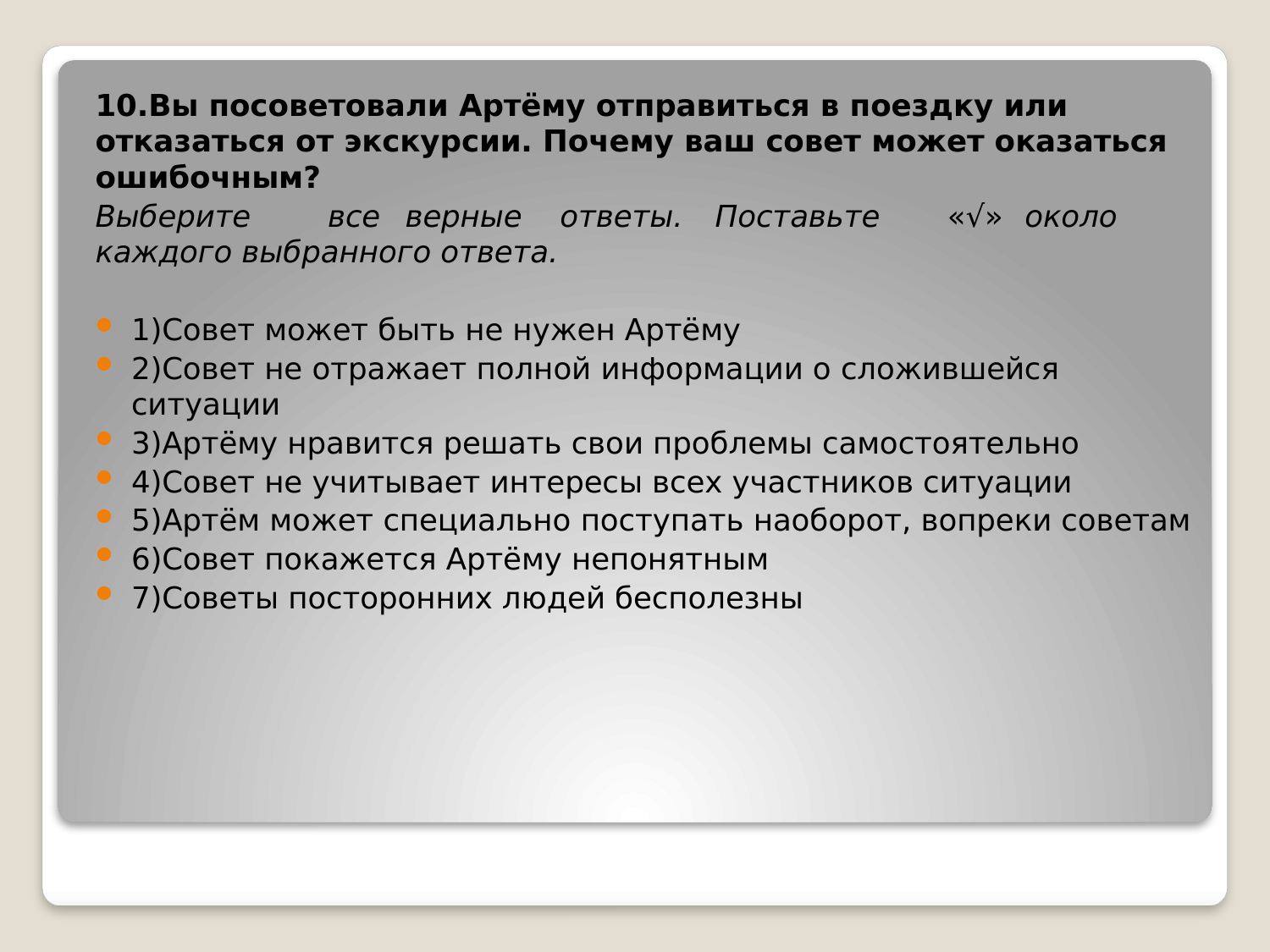

10.Вы посоветовали Артёму отправиться в поездку или отказаться от экскурсии. Почему ваш совет может оказаться ошибочным?
Выберите	все	верные	ответы.	Поставьте	«√»	около	каждого выбранного ответа.

1)Совет может быть не нужен Артёму
2)Совет не отражает полной информации о сложившейся ситуации
3)Артёму нравится решать свои проблемы самостоятельно
4)Совет не учитывает интересы всех участников ситуации
5)Артём может специально поступать наоборот, вопреки советам
6)Совет покажется Артёму непонятным
7)Советы посторонних людей бесполезны

#